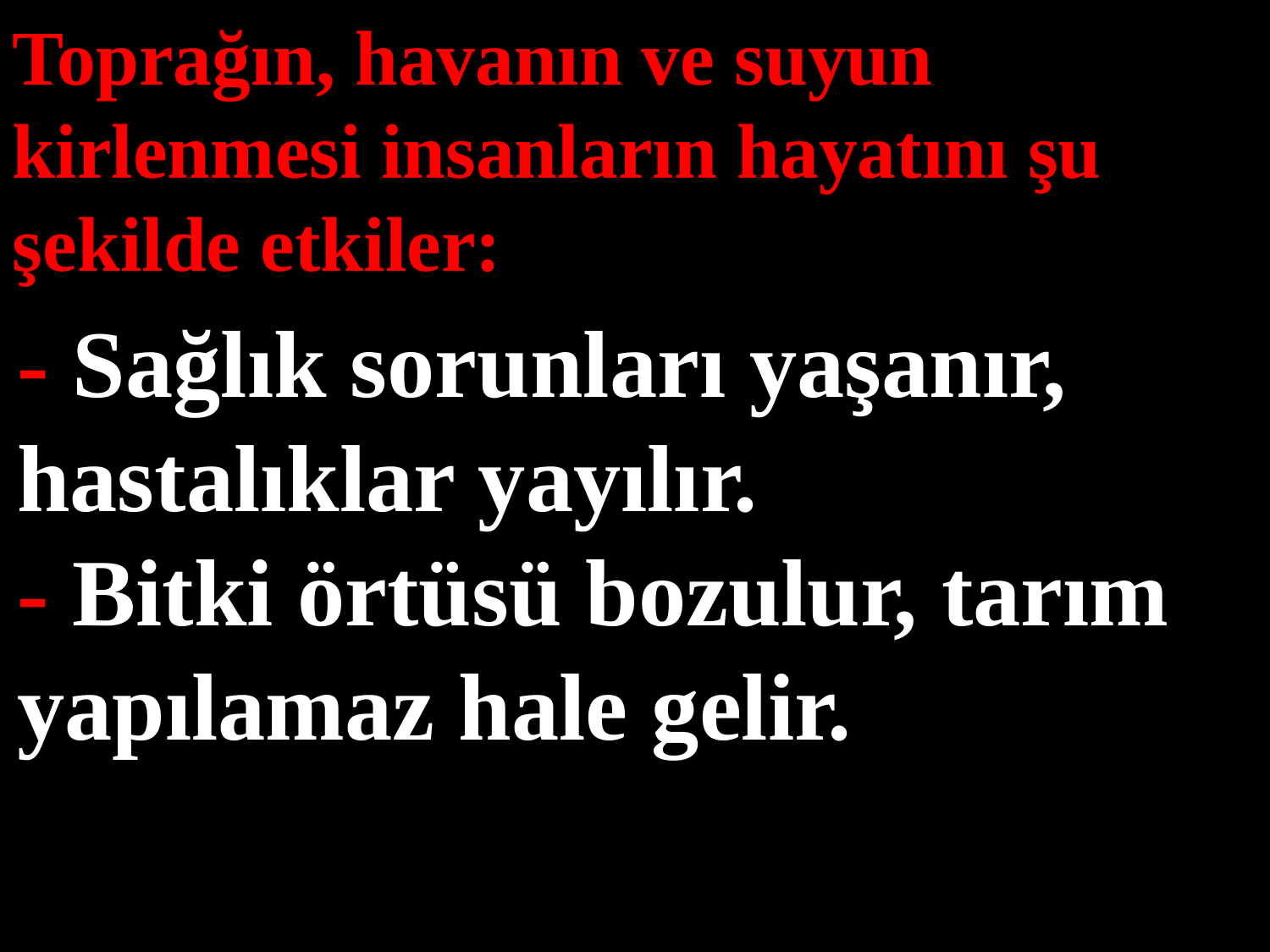

Toprağın, havanın ve suyun kirlenmesi insanların hayatını şu şekilde etkiler:
- Sağlık sorunları yaşanır, hastalıklar yayılır.
- Bitki örtüsü bozulur, tarım yapılamaz hale gelir.